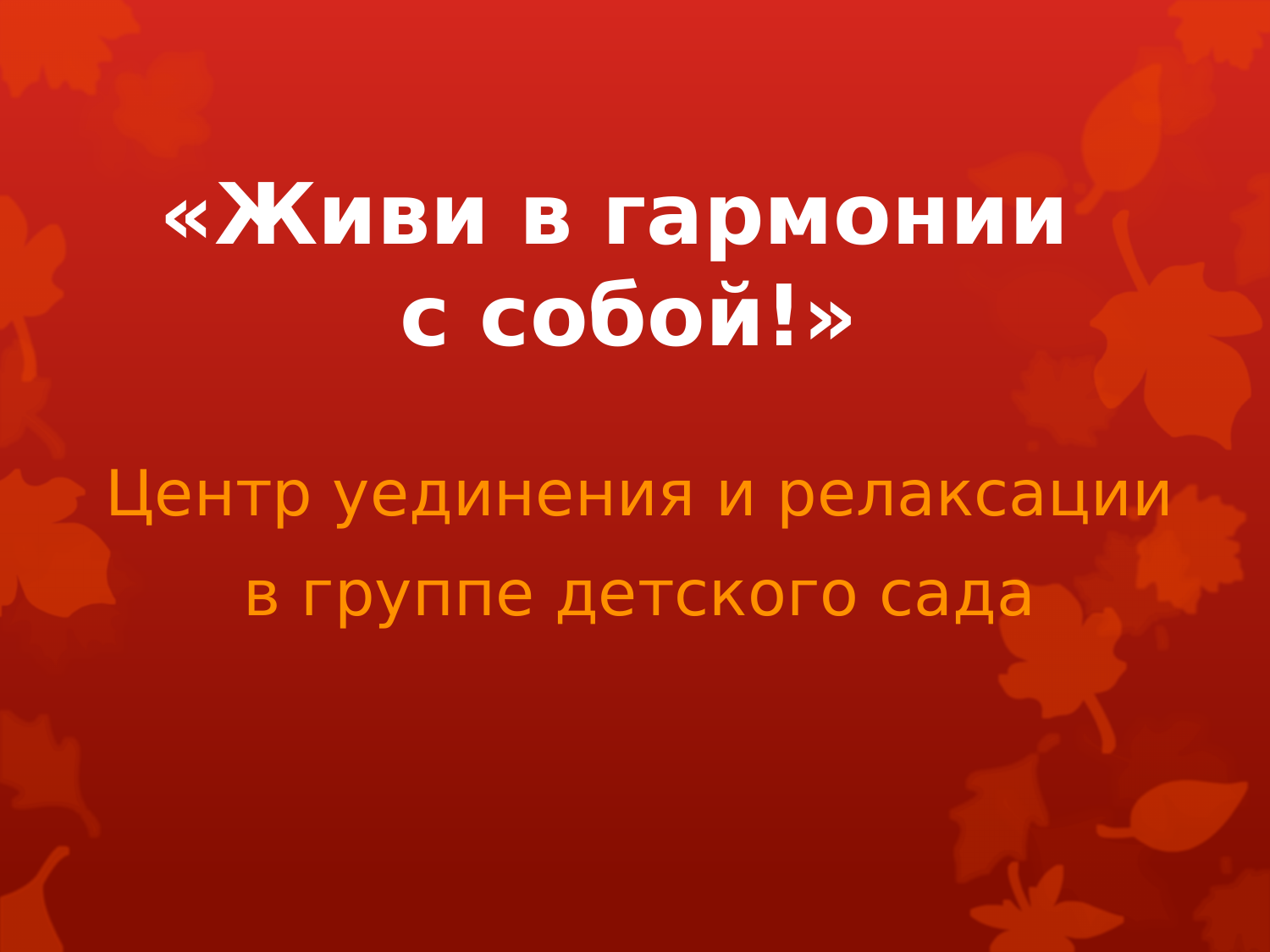

# «Живи в гармонии с собой!»
Центр уединения и релаксации
в группе детского сада